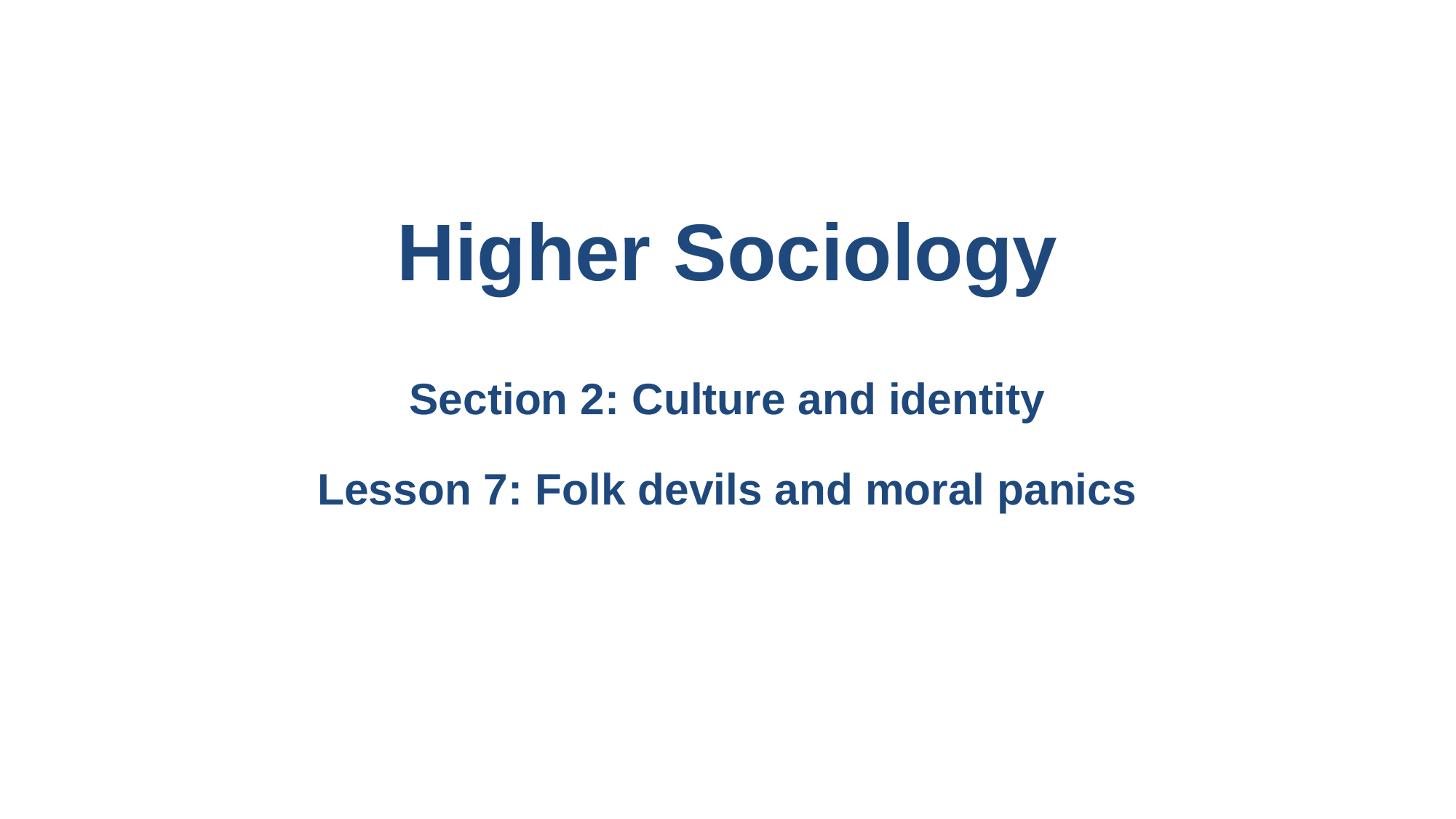

# Higher Sociology Section 2: Culture and identity Lesson 7: Folk devils and moral panics